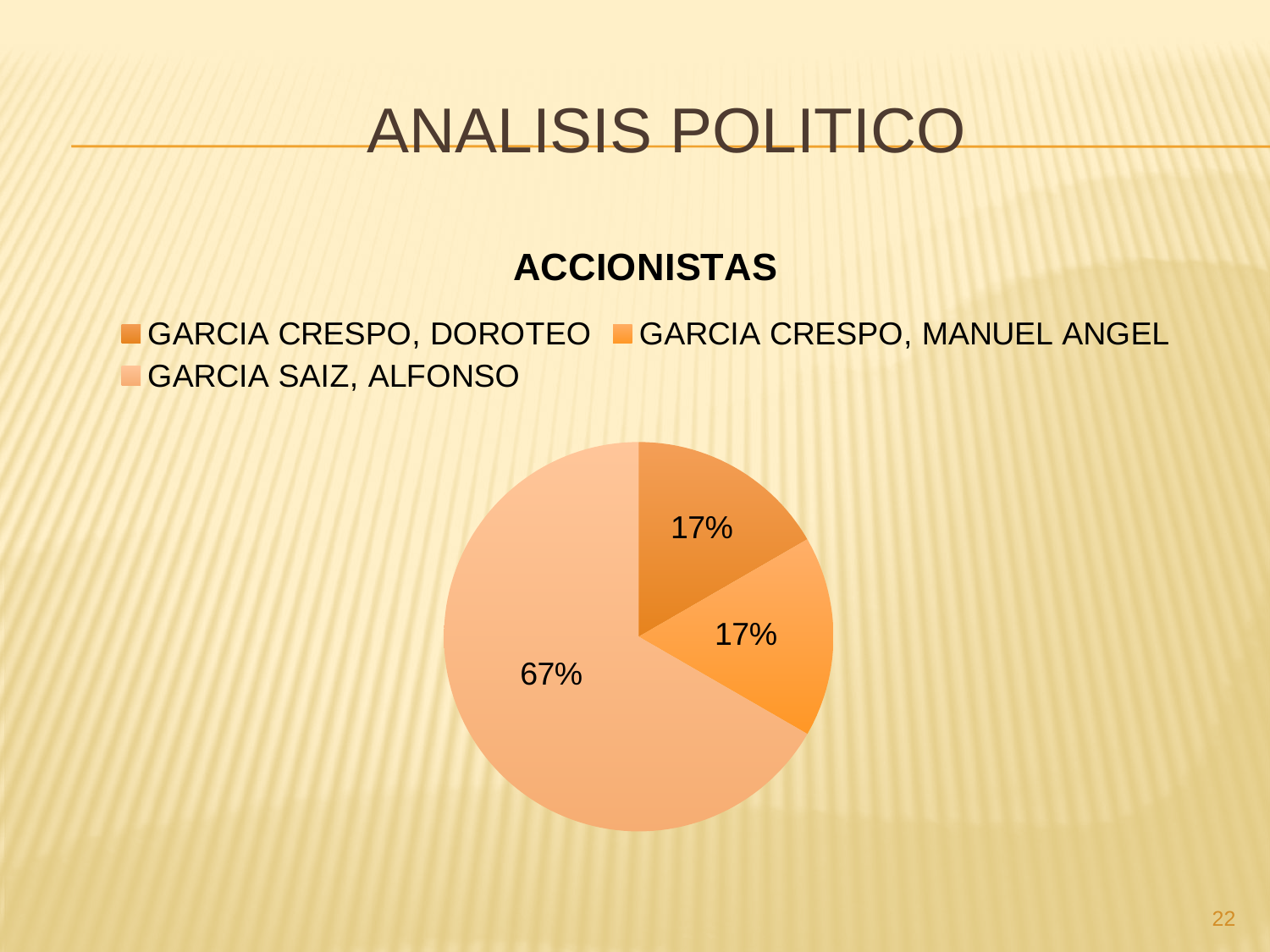

# ANALISIS POLITICO

### Chart: ACCIONISTAS

| Category | % |
|---|---|
| GARCIA CRESPO, DOROTEO | 16.66 |
| GARCIA CRESPO, MANUEL ANGEL | 16.66 |
| GARCIA SAIZ, ALFONSO | 66.66 |
22